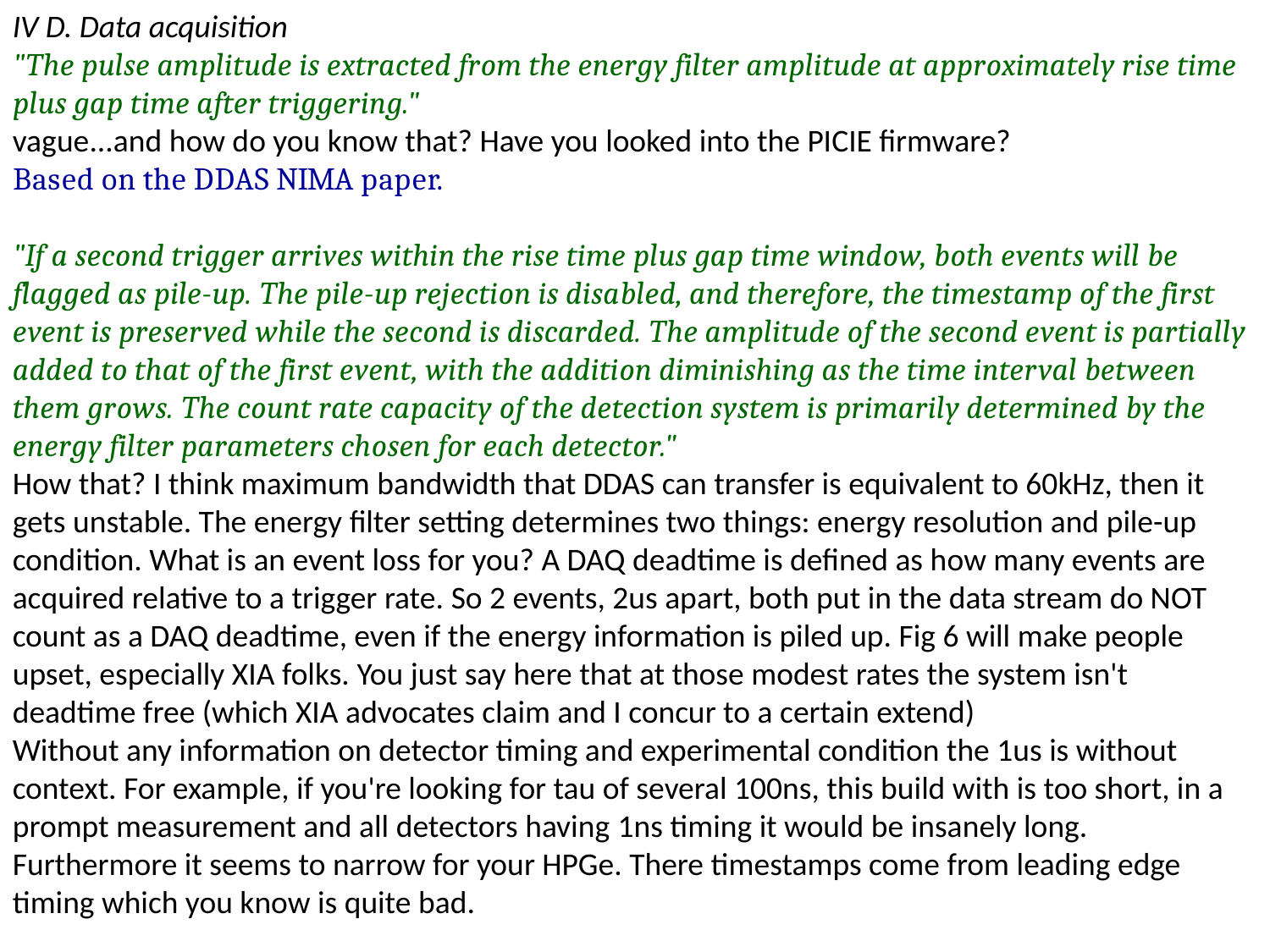

IV D. Data acquisition
"The pulse amplitude is extracted from the energy filter amplitude at approximately rise time plus gap time after triggering."
vague...and how do you know that? Have you looked into the PICIE firmware?
Based on the DDAS NIMA paper.

"If a second trigger arrives within the rise time plus gap time window, both events will be flagged as pile-up. The pile-up rejection is disabled, and therefore, the timestamp of the first event is preserved while the second is discarded. The amplitude of the second event is partially added to that of the first event, with the addition diminishing as the time interval between them grows. The count rate capacity of the detection system is primarily determined by the energy filter parameters chosen for each detector."
How that? I think maximum bandwidth that DDAS can transfer is equivalent to 60kHz, then it gets unstable. The energy filter setting determines two things: energy resolution and pile-up condition. What is an event loss for you? A DAQ deadtime is defined as how many events are acquired relative to a trigger rate. So 2 events, 2us apart, both put in the data stream do NOT count as a DAQ deadtime, even if the energy information is piled up. Fig 6 will make people upset, especially XIA folks. You just say here that at those modest rates the system isn't deadtime free (which XIA advocates claim and I concur to a certain extend)
Without any information on detector timing and experimental condition the 1us is without context. For example, if you're looking for tau of several 100ns, this build with is too short, in a prompt measurement and all detectors having 1ns timing it would be insanely long. Furthermore it seems to narrow for your HPGe. There timestamps come from leading edge timing which you know is quite bad.